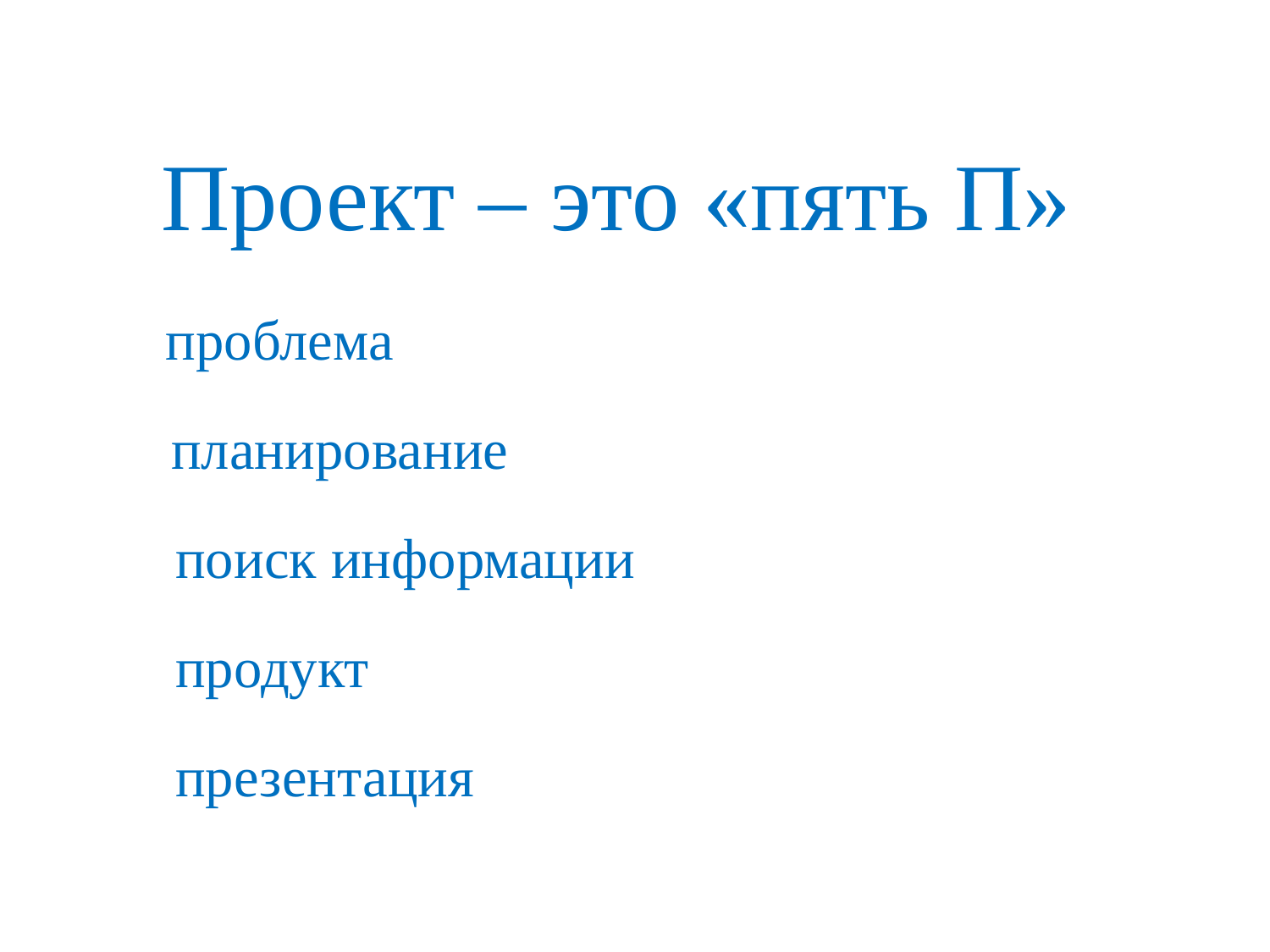

Проект – это «пять П»
 проблема
планирование
 поиск информации
 продукт
 презентация